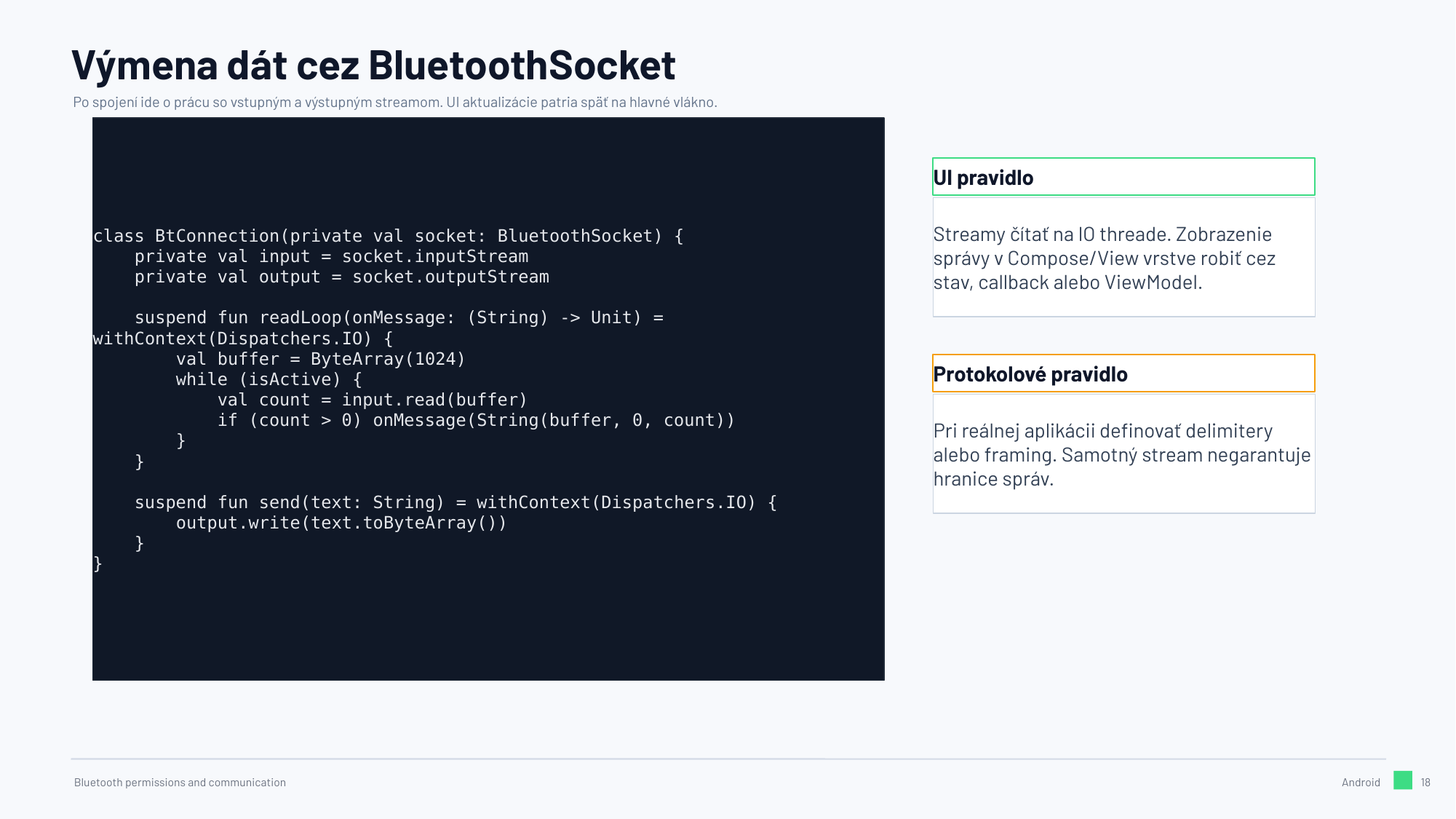

Výmena dát cez BluetoothSocket
Po spojení ide o prácu so vstupným a výstupným streamom. UI aktualizácie patria späť na hlavné vlákno.
class BtConnection(private val socket: BluetoothSocket) {
    private val input = socket.inputStream
    private val output = socket.outputStream

    suspend fun readLoop(onMessage: (String) -> Unit) = withContext(Dispatchers.IO) {
        val buffer = ByteArray(1024)
        while (isActive) {
            val count = input.read(buffer)
            if (count > 0) onMessage(String(buffer, 0, count))
        }
    }

    suspend fun send(text: String) = withContext(Dispatchers.IO) {
        output.write(text.toByteArray())
    }
}
UI pravidlo
Streamy čítať na IO threade. Zobrazenie správy v Compose/View vrstve robiť cez stav, callback alebo ViewModel.
Protokolové pravidlo
Pri reálnej aplikácii definovať delimitery alebo framing. Samotný stream negarantuje hranice správ.
18